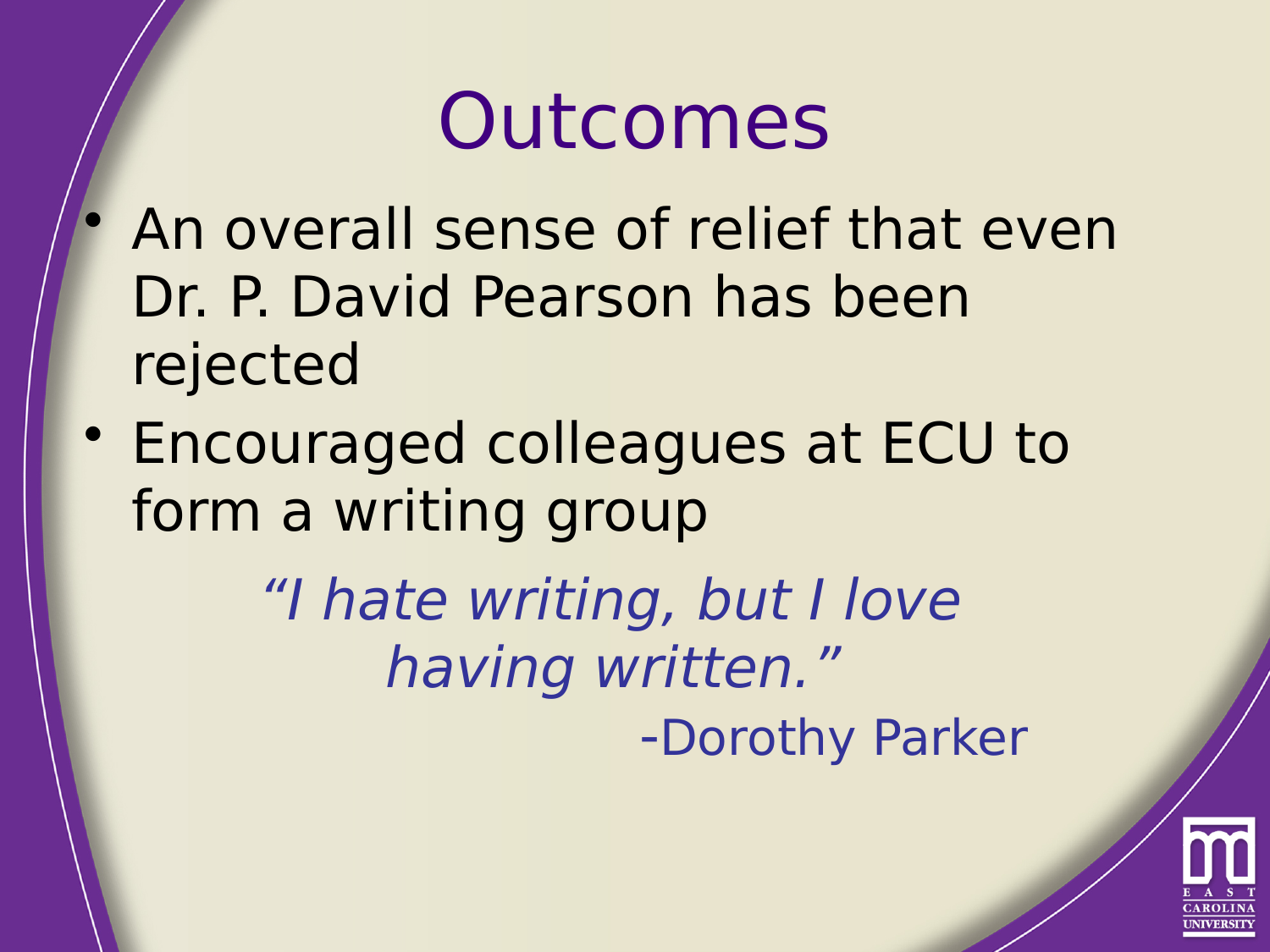

# Outcomes
An overall sense of relief that even Dr. P. David Pearson has been rejected
Encouraged colleagues at ECU to form a writing group

		“I hate writing, but I love
		having written.”
				-Dorothy Parker